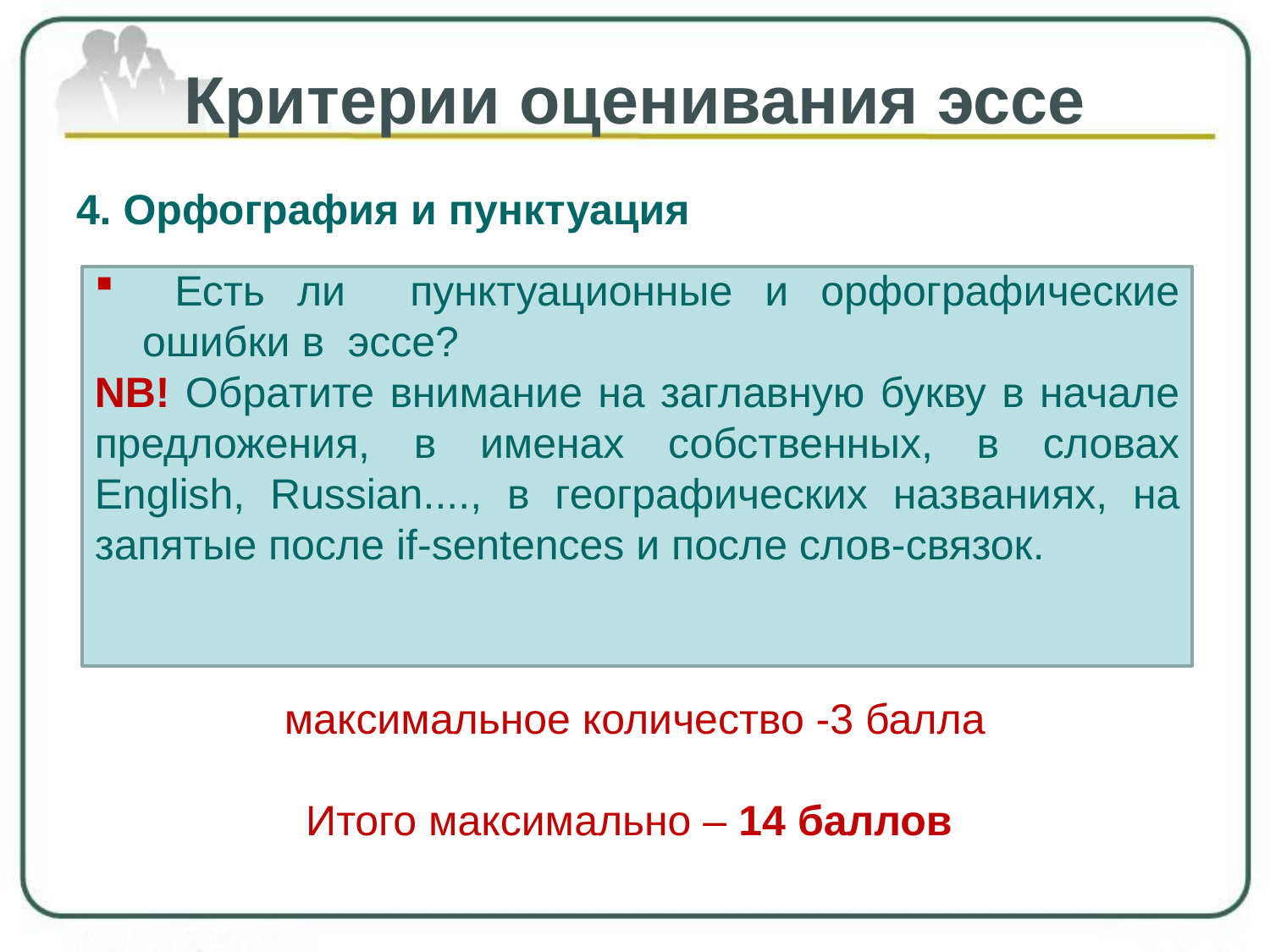

# Критерии оценивания эссе
4. Орфография и пунктуация
 Есть ли  пунктуационные и орфографические ошибки в  эссе?
NB! Обратите внимание на заглавную букву в начале предложения, в именах собственных, в словах English, Russian...., в географических названи­ях, на запятые после if-sentences и после слов-связок.

максимальное количество -3 балла

Итого максимально – 14 баллов